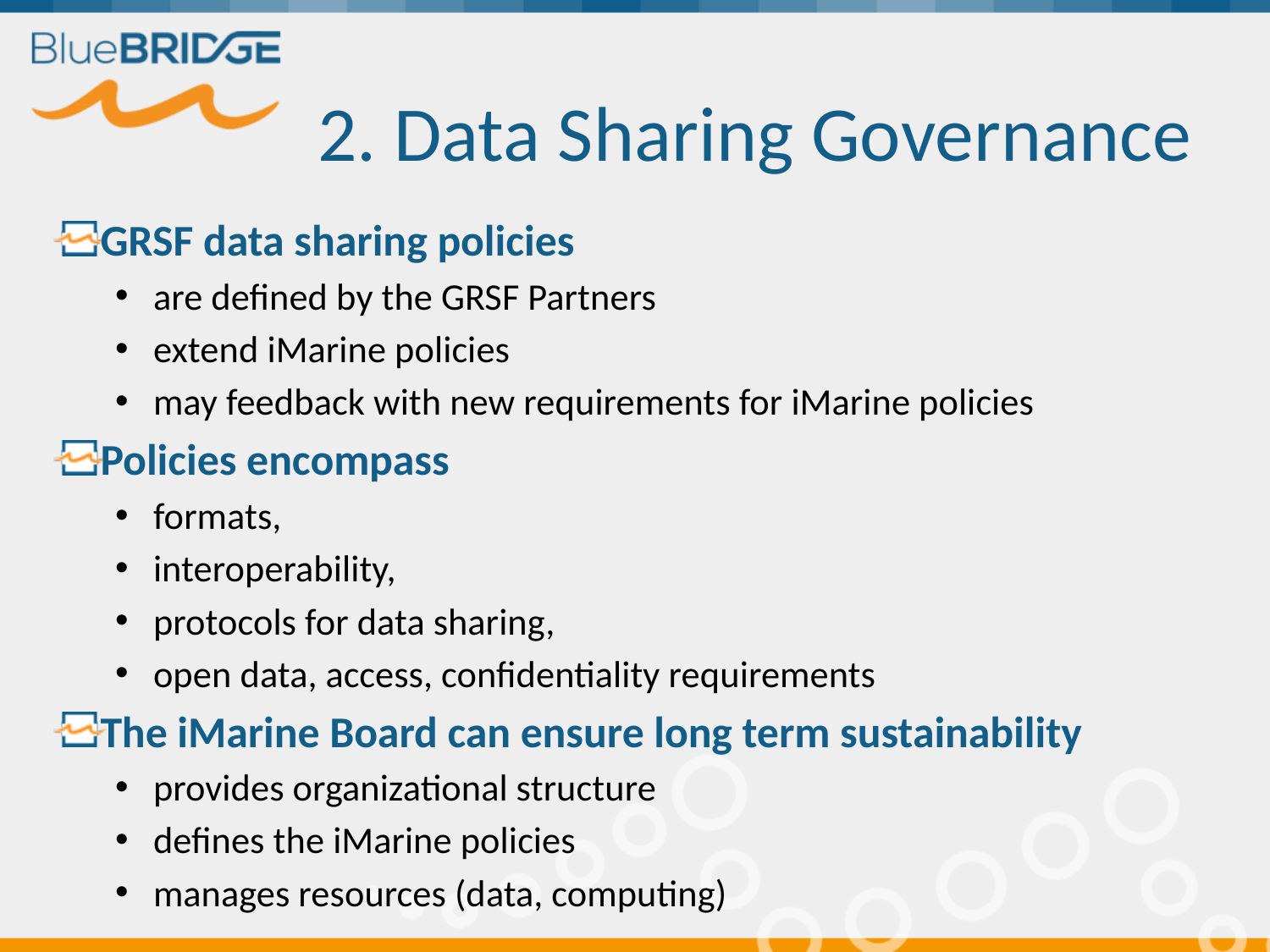

# 2. Data Sharing Governance
GRSF data sharing policies
are defined by the GRSF Partners
extend iMarine policies
may feedback with new requirements for iMarine policies
Policies encompass
formats,
interoperability,
protocols for data sharing,
open data, access, confidentiality requirements
The iMarine Board can ensure long term sustainability
provides organizational structure
defines the iMarine policies
manages resources (data, computing)